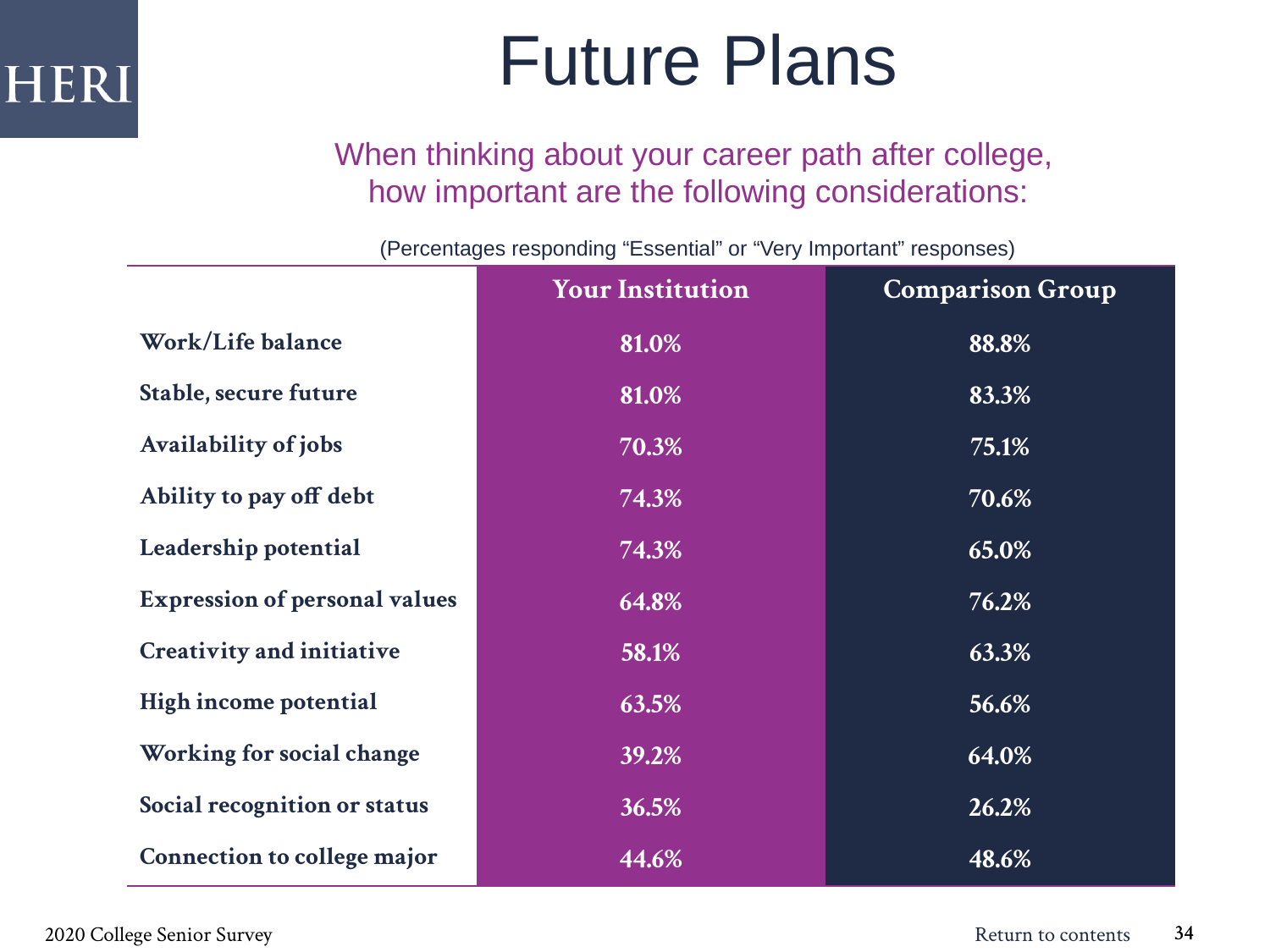

Future Plans
When thinking about your career path after college,
how important are the following considerations:
(Percentages responding “Essential” or “Very Important” responses)
|  | Your Institution | Comparison Group |
| --- | --- | --- |
| Work/Life balance | 81.0% | 88.8% |
| Stable, secure future | 81.0% | 83.3% |
| Availability of jobs | 70.3% | 75.1% |
| Ability to pay off debt | 74.3% | 70.6% |
| Leadership potential | 74.3% | 65.0% |
| Expression of personal values | 64.8% | 76.2% |
| Creativity and initiative | 58.1% | 63.3% |
| High income potential | 63.5% | 56.6% |
| Working for social change | 39.2% | 64.0% |
| Social recognition or status | 36.5% | 26.2% |
| Connection to college major | 44.6% | 48.6% |
2020 College Senior Survey
34
34